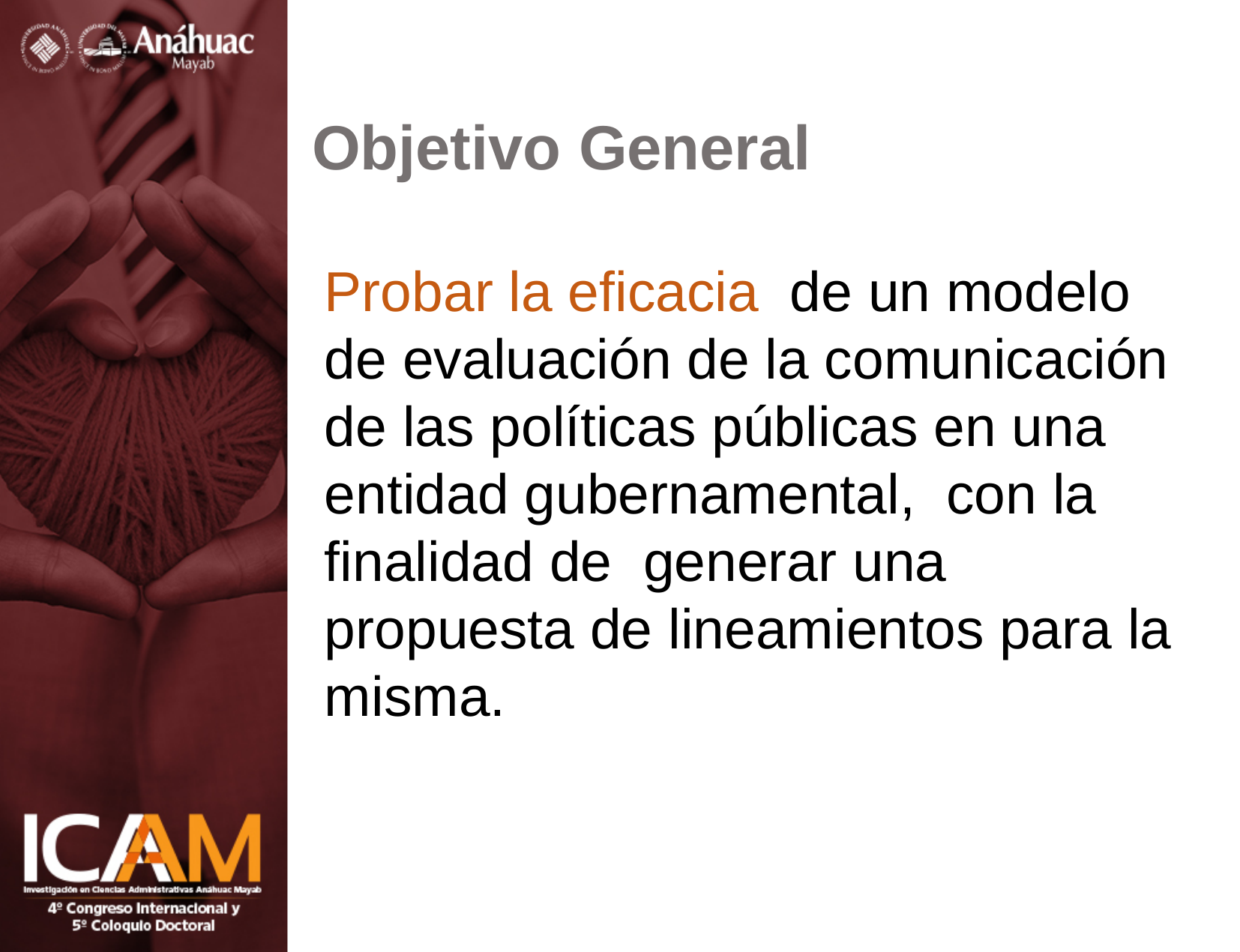

Objetivo General
Probar la eficacia  de un modelo de evaluación de la comunicación de las políticas públicas en una entidad gubernamental,  con la finalidad de  generar una propuesta de lineamientos para la misma.